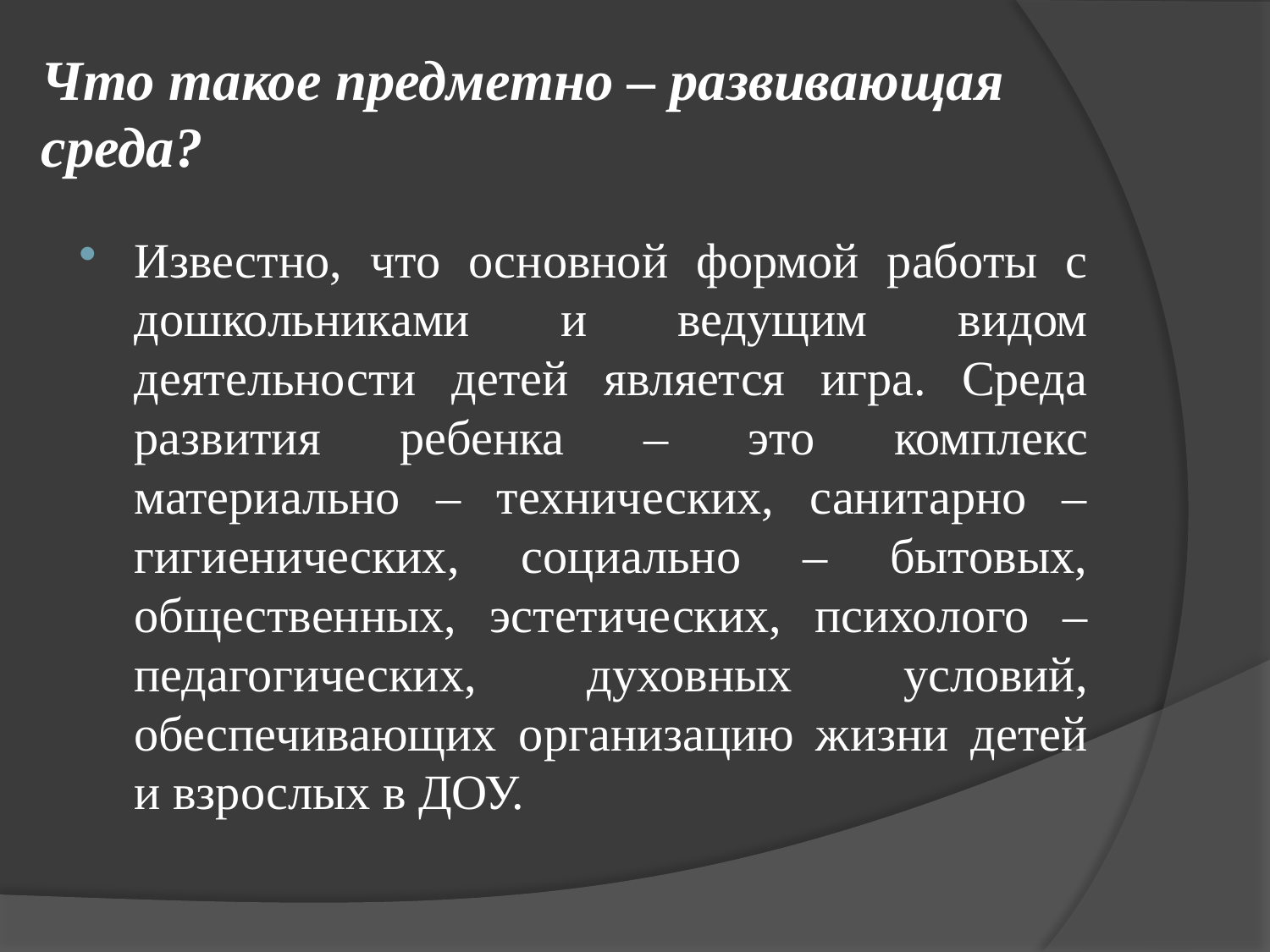

# Что такое предметно – развивающая среда?
Известно, что основной формой работы с дошкольниками и ведущим видом деятельности детей является игра. Среда развития ребенка – это комплекс материально – технических, санитарно – гигиенических, социально – бытовых, общественных, эстетических, психолого – педагогических, духовных условий, обеспечивающих организацию жизни детей и взрослых в ДОУ.